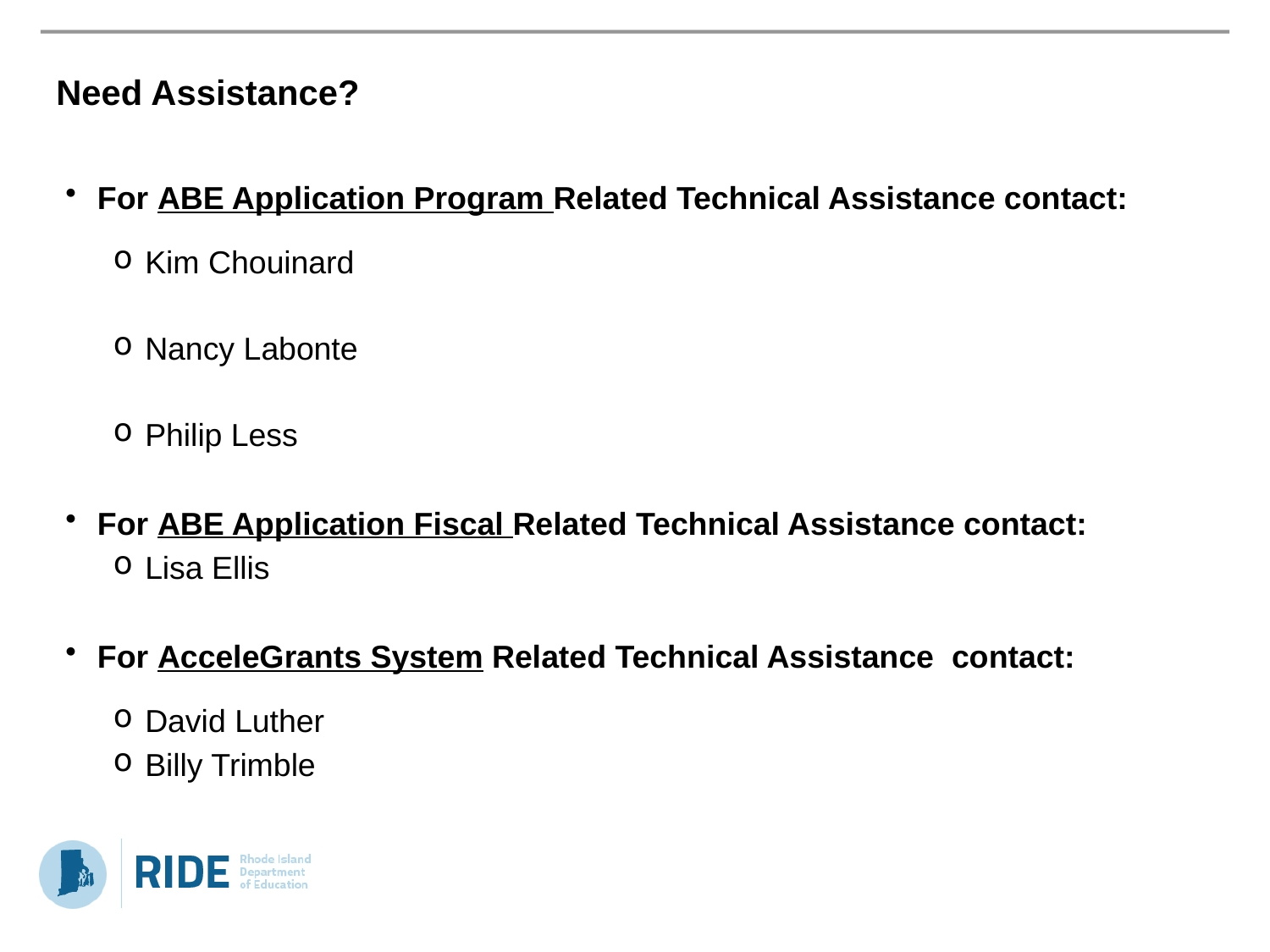

# Need Assistance?

For ABE Application Program Related Technical Assistance contact:

Kim Chouinard

Nancy Labonte

Philip Less

For ABE Application Fiscal Related Technical Assistance contact:
Lisa Ellis

For AcceleGrants System Related Technical Assistance  contact:

David Luther
Billy Trimble